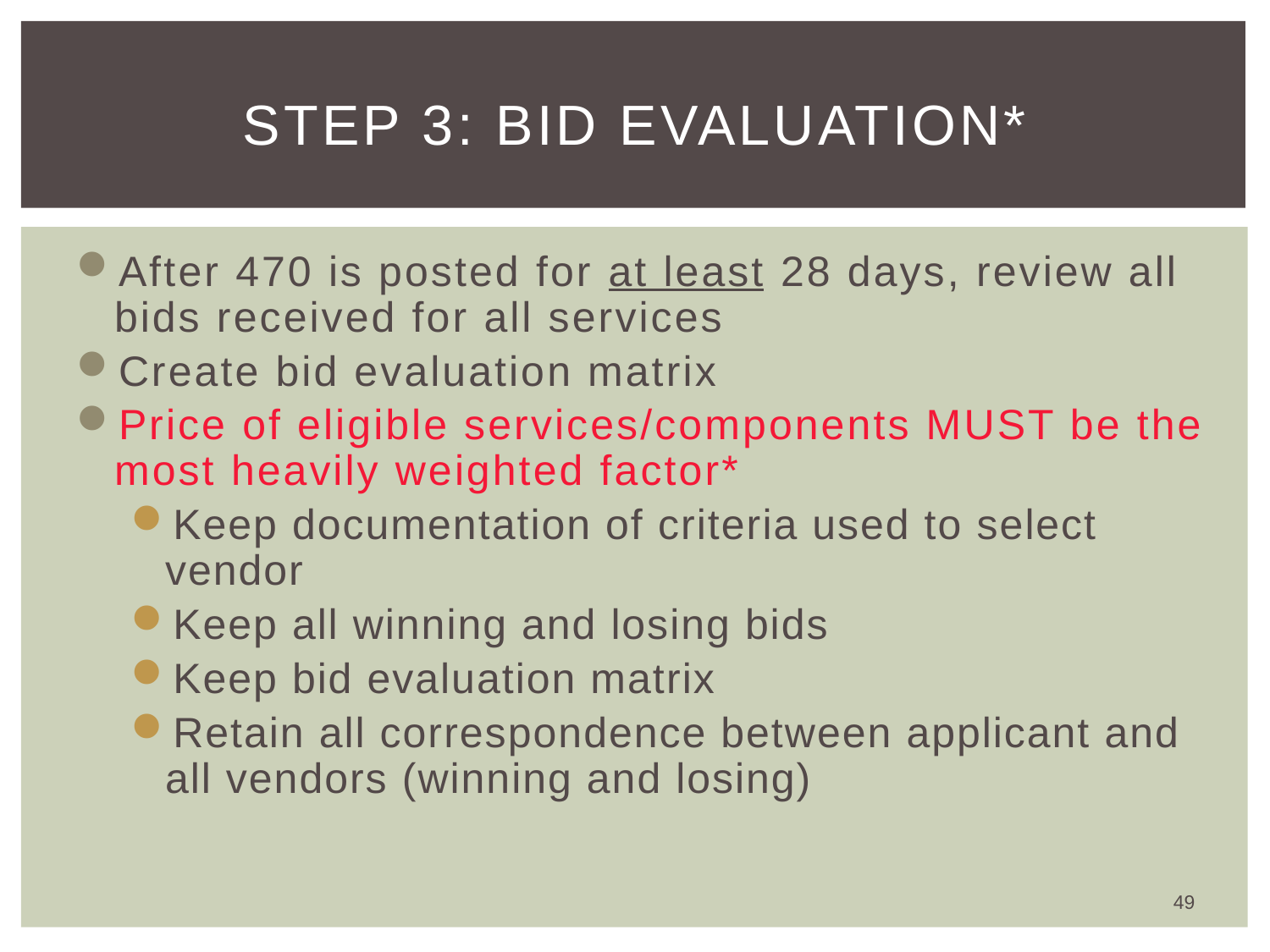

# Step 3: Bid Evaluation*
After 470 is posted for at least 28 days, review all bids received for all services
Create bid evaluation matrix
Price of eligible services/components MUST be the most heavily weighted factor*
Keep documentation of criteria used to select vendor
Keep all winning and losing bids
Keep bid evaluation matrix
Retain all correspondence between applicant and all vendors (winning and losing)

49